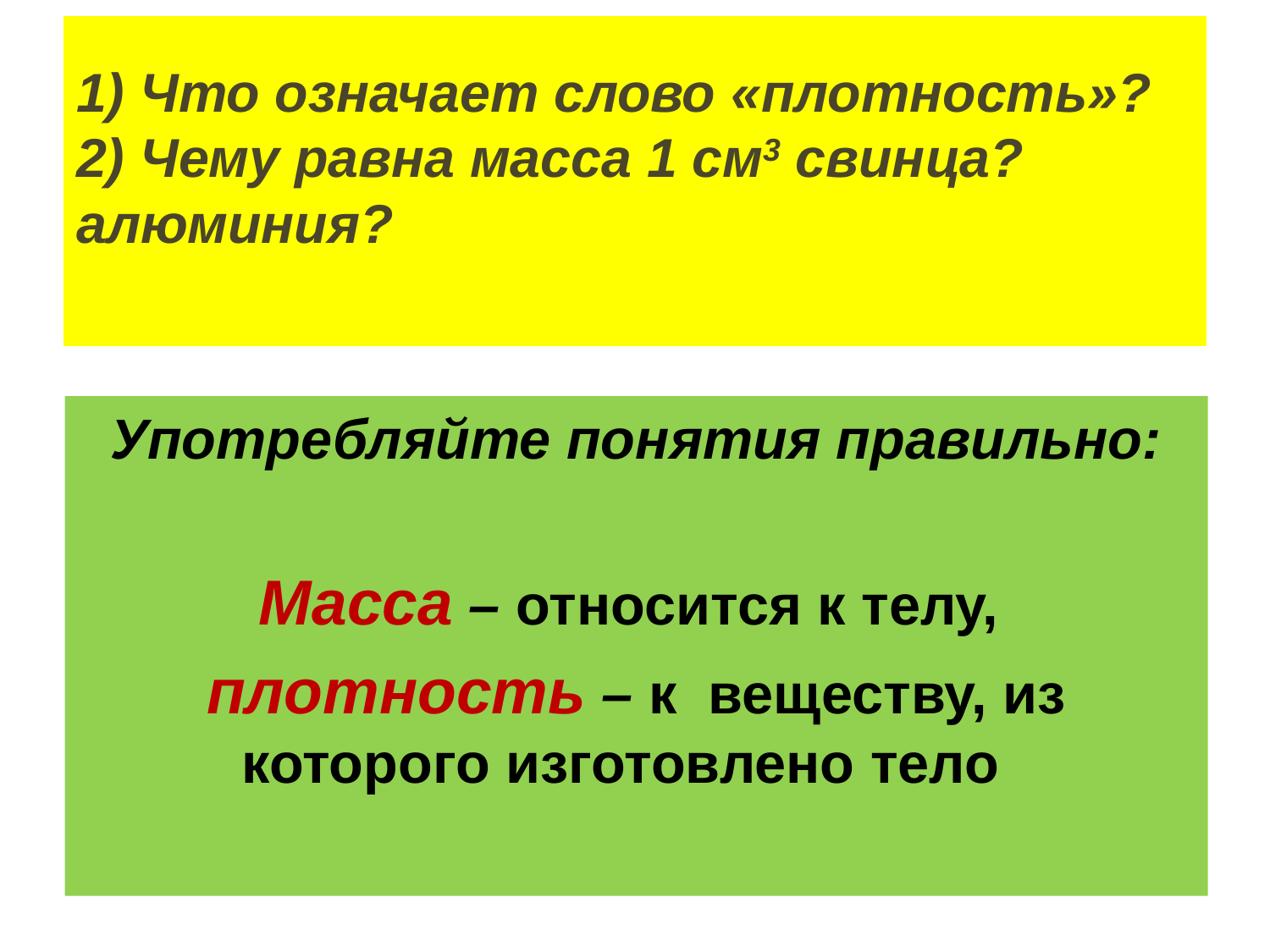

# 1) Что означает слово «плотность»? 2) Чему равна масса 1 см3 свинца?  алюминия?
Употребляйте понятия правильно:

Масса – относится к телу,
плотность – к  веществу, из которого изготовлено тело